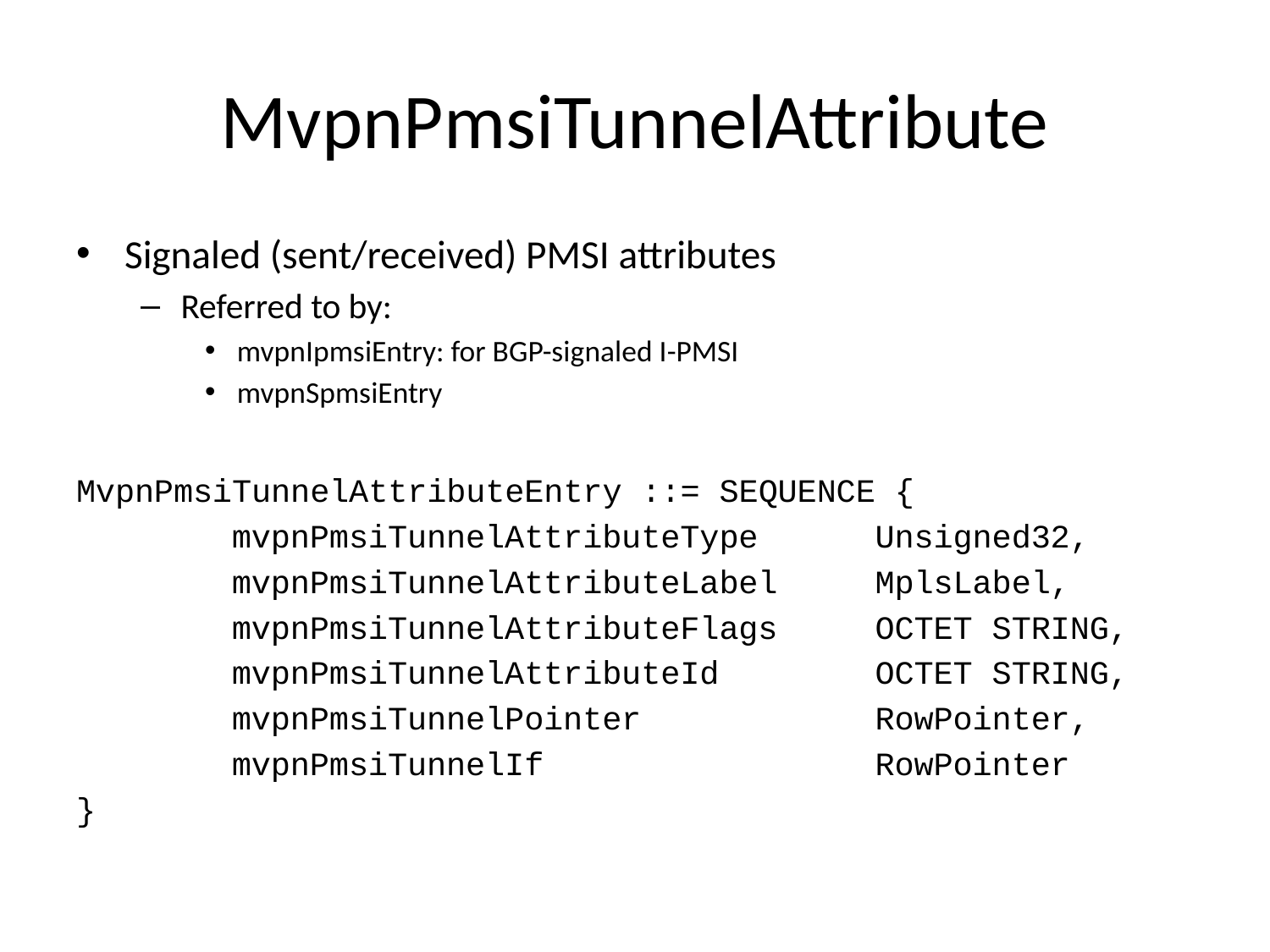

# MvpnPmsiTunnelAttribute
Signaled (sent/received) PMSI attributes
Referred to by:
mvpnIpmsiEntry: for BGP-signaled I-PMSI
mvpnSpmsiEntry

MvpnPmsiTunnelAttributeEntry ::= SEQUENCE {
        mvpnPmsiTunnelAttributeType      Unsigned32,
        mvpnPmsiTunnelAttributeLabel     MplsLabel,
        mvpnPmsiTunnelAttributeFlags     OCTET STRING,
        mvpnPmsiTunnelAttributeId        OCTET STRING,
        mvpnPmsiTunnelPointer            RowPointer,
        mvpnPmsiTunnelIf                 RowPointer
}